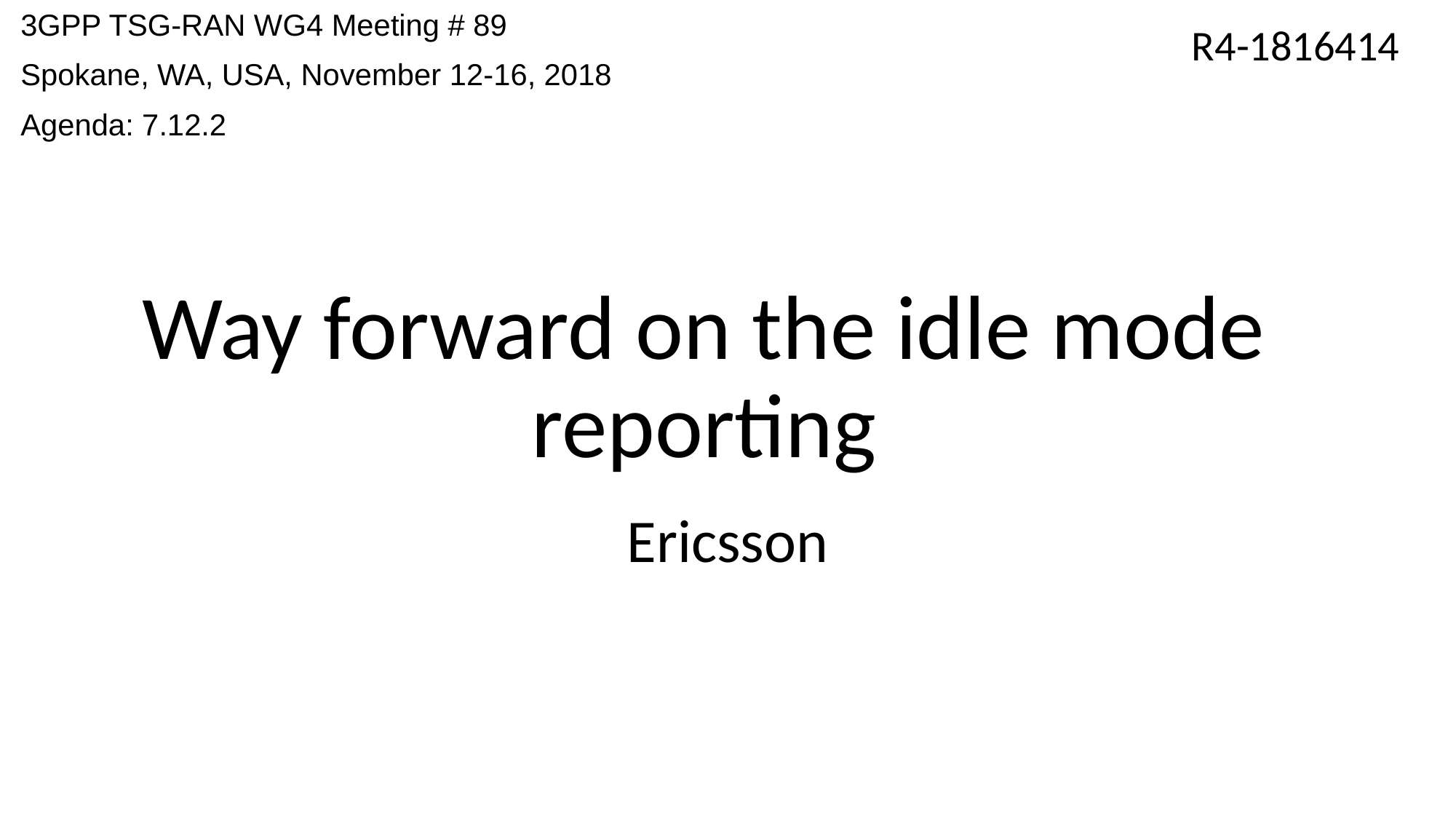

3GPP TSG-RAN WG4 Meeting # 89
Spokane, WA, USA, November 12-16, 2018
Agenda: 7.12.2
R4-1816414
# Way forward on the idle mode reporting
Ericsson